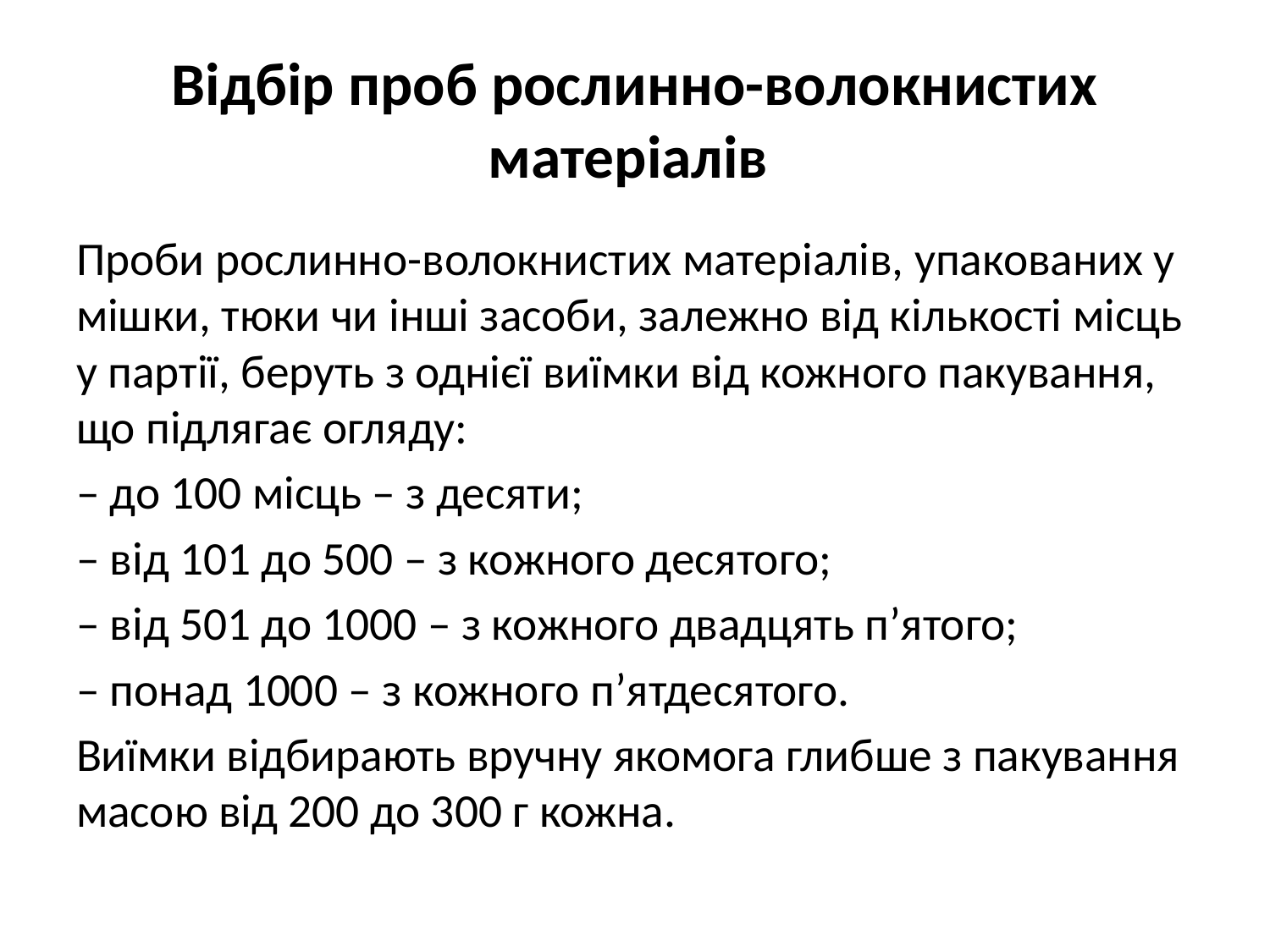

# Відбір проб рослинно-волокнистих матеріалів
Проби рослинно-волокнистих матеріалів, упакованих у мішки, тюки чи інші засоби, залежно від кількості місць у партії, беруть з однієї виїмки від кожного пакування, що підлягає огляду:
– до 100 місць – з десяти;
– від 101 до 500 – з кожного десятого;
– від 501 до 1000 – з кожного двадцять п’ятого;
– понад 1000 – з кожного п’ятдесятого.
Виїмки відбирають вручну якомога глибше з пакування масою від 200 до 300 г кожна.